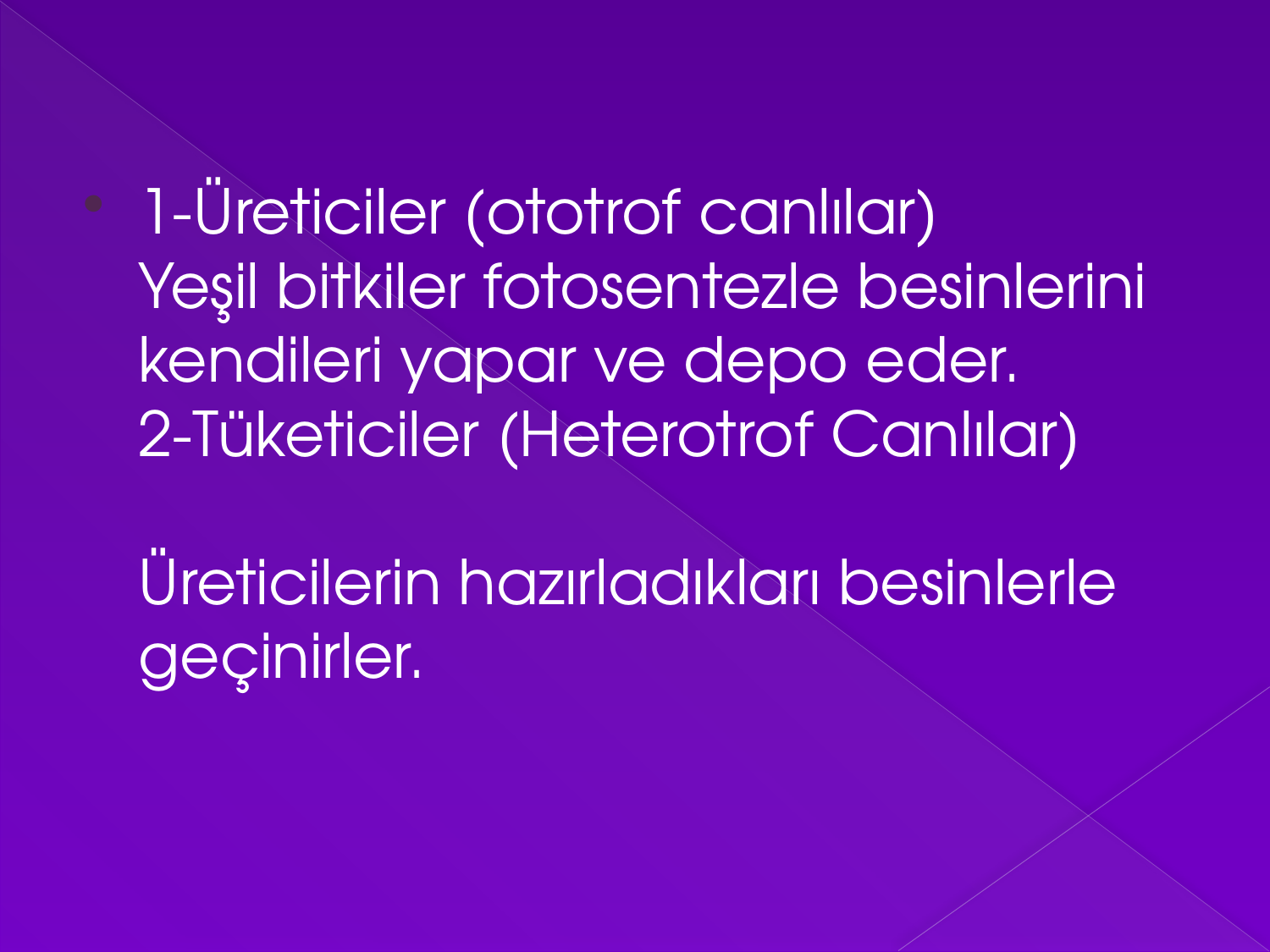

1-Üreticiler (ototrof canlılar)
Yeşil bitkiler fotosentezle besinlerini kendileri yapar ve depo eder.
2-Tüketiciler (Heterotrof Canlılar)
Üreticilerin hazırladıkları besinlerle geçinirler.